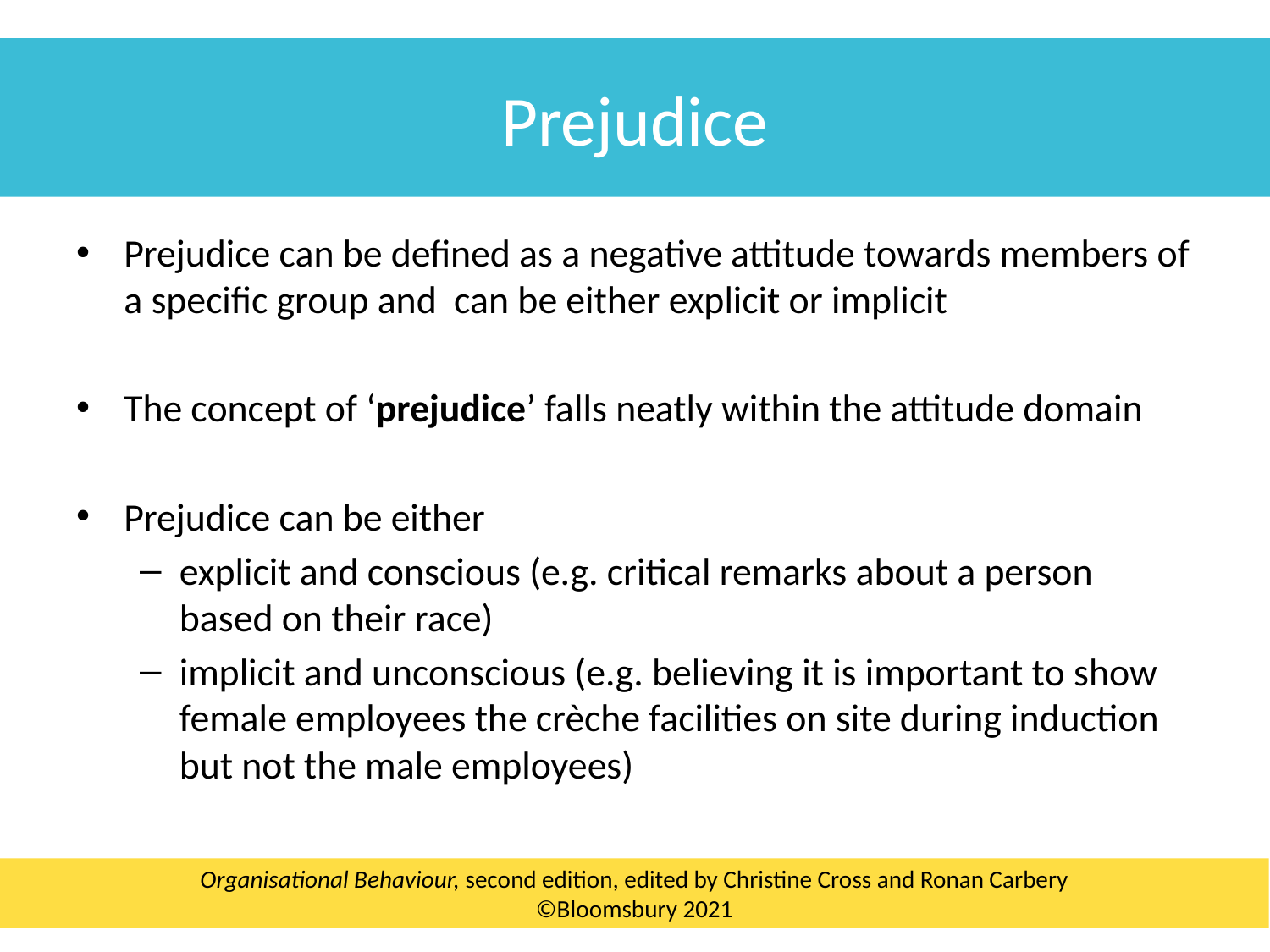

Prejudice
Prejudice can be defined as a negative attitude towards members of a specific group and  can be either explicit or implicit

The concept of ‘prejudice’ falls neatly within the attitude domain

Prejudice can be either
explicit and conscious (e.g. critical remarks about a person based on their race)
implicit and unconscious (e.g. believing it is important to show female employees the crèche facilities on site during induction but not the male employees)